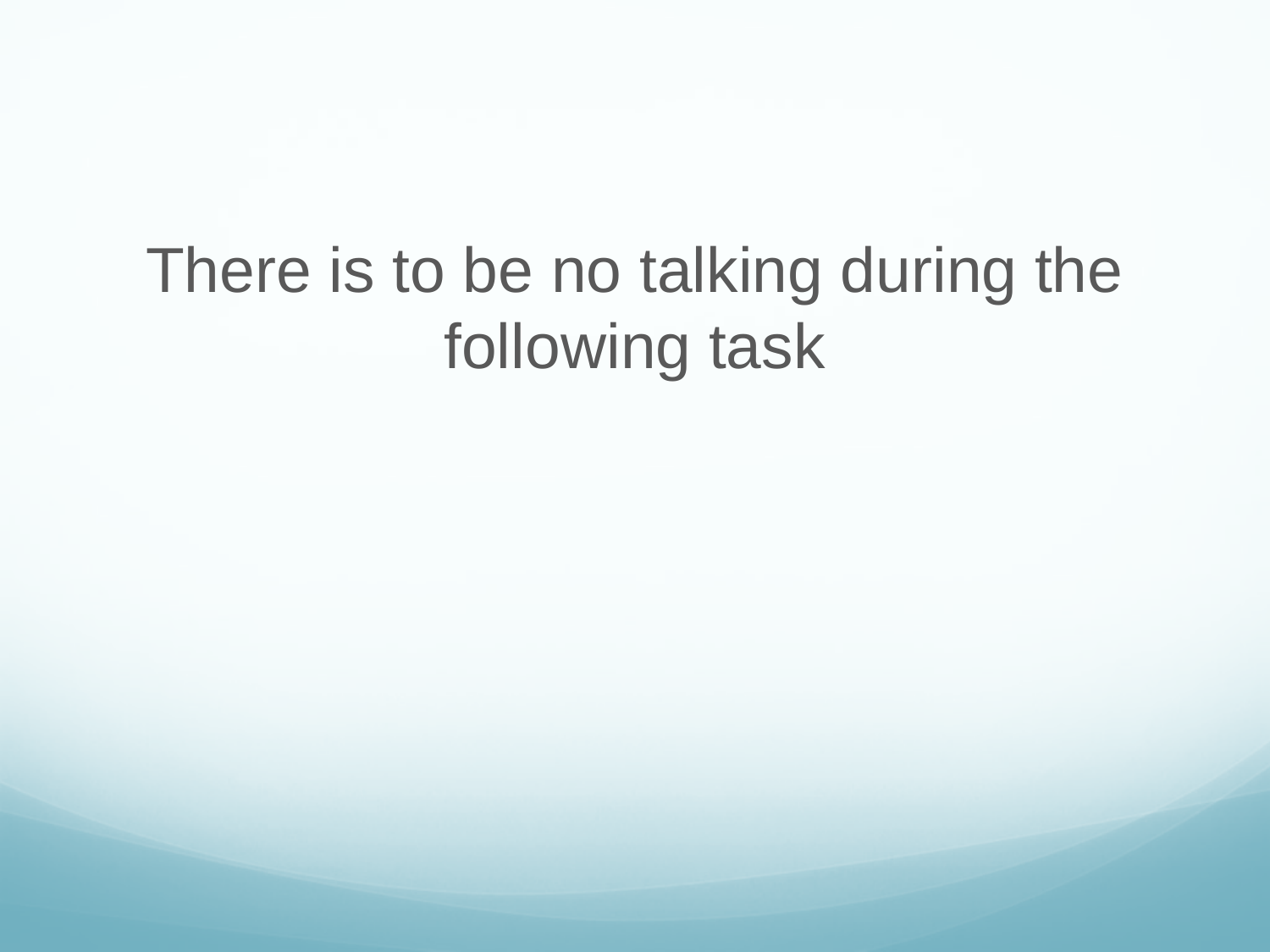

#
There is to be no talking during the following task